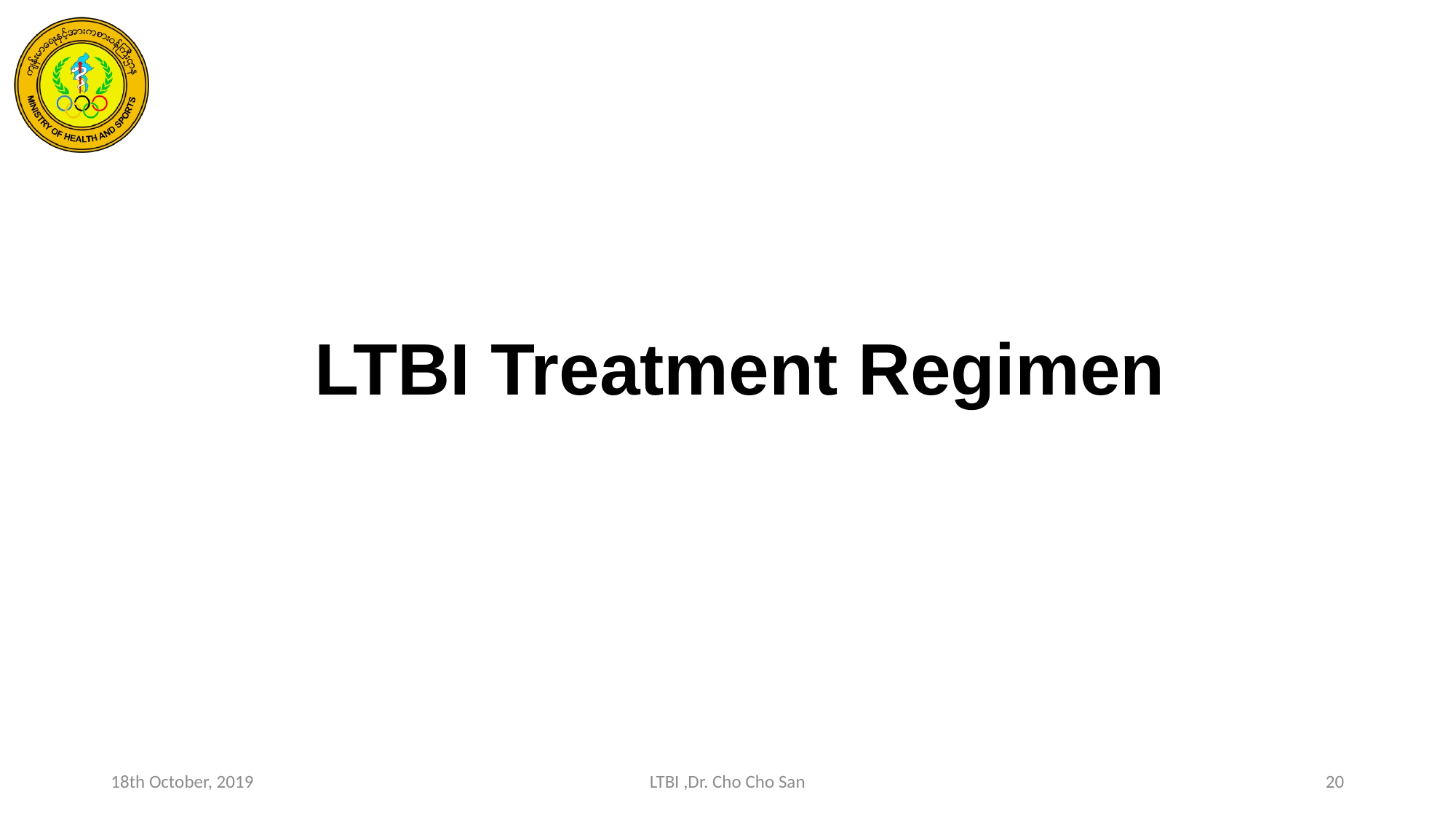

# LTBI Treatment Regimen
18th October, 2019
LTBI ,Dr. Cho Cho San
20